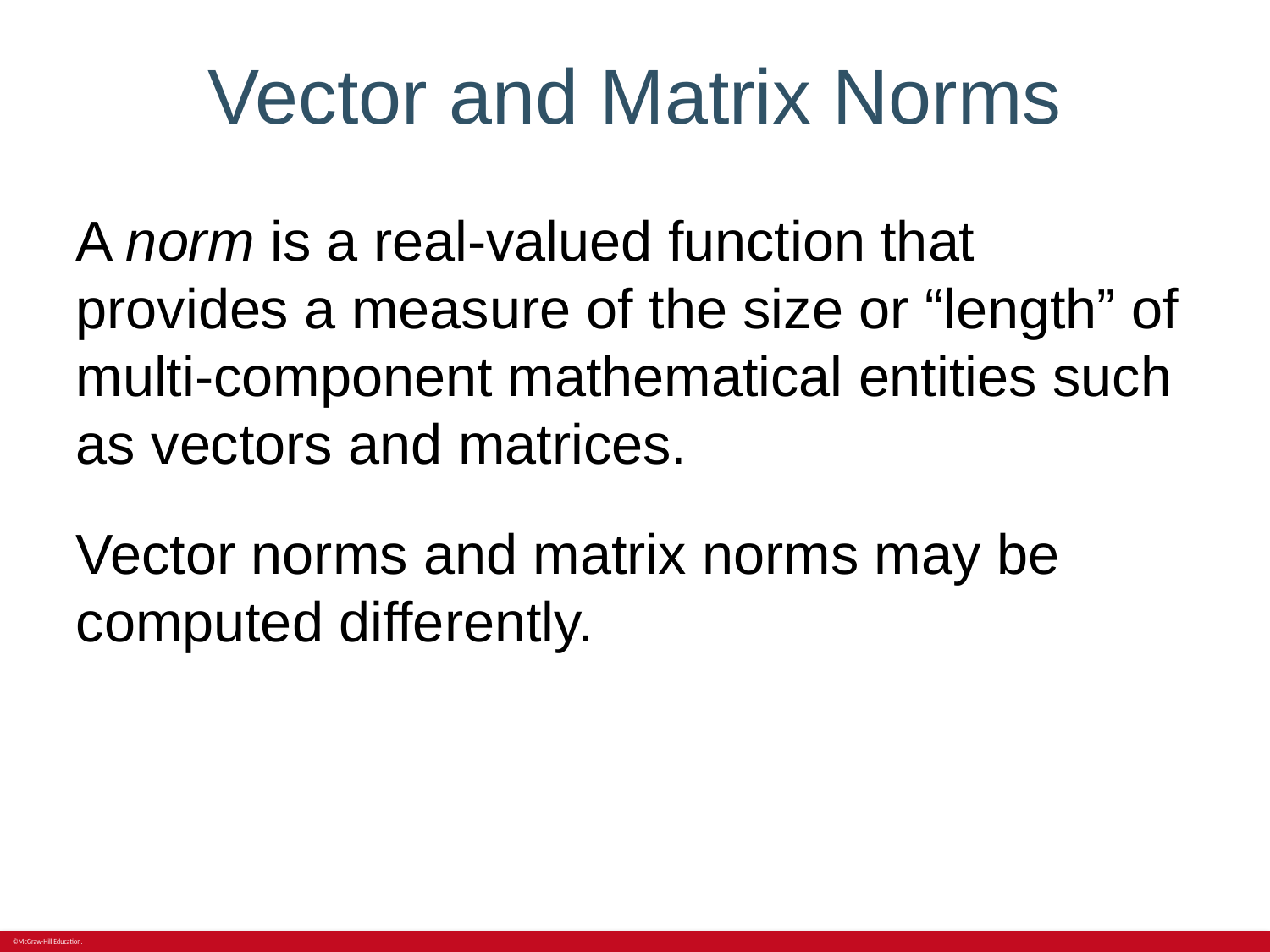

# Vector and Matrix Norms
A norm is a real-valued function that provides a measure of the size or “length” of multi-component mathematical entities such as vectors and matrices.
Vector norms and matrix norms may be computed differently.